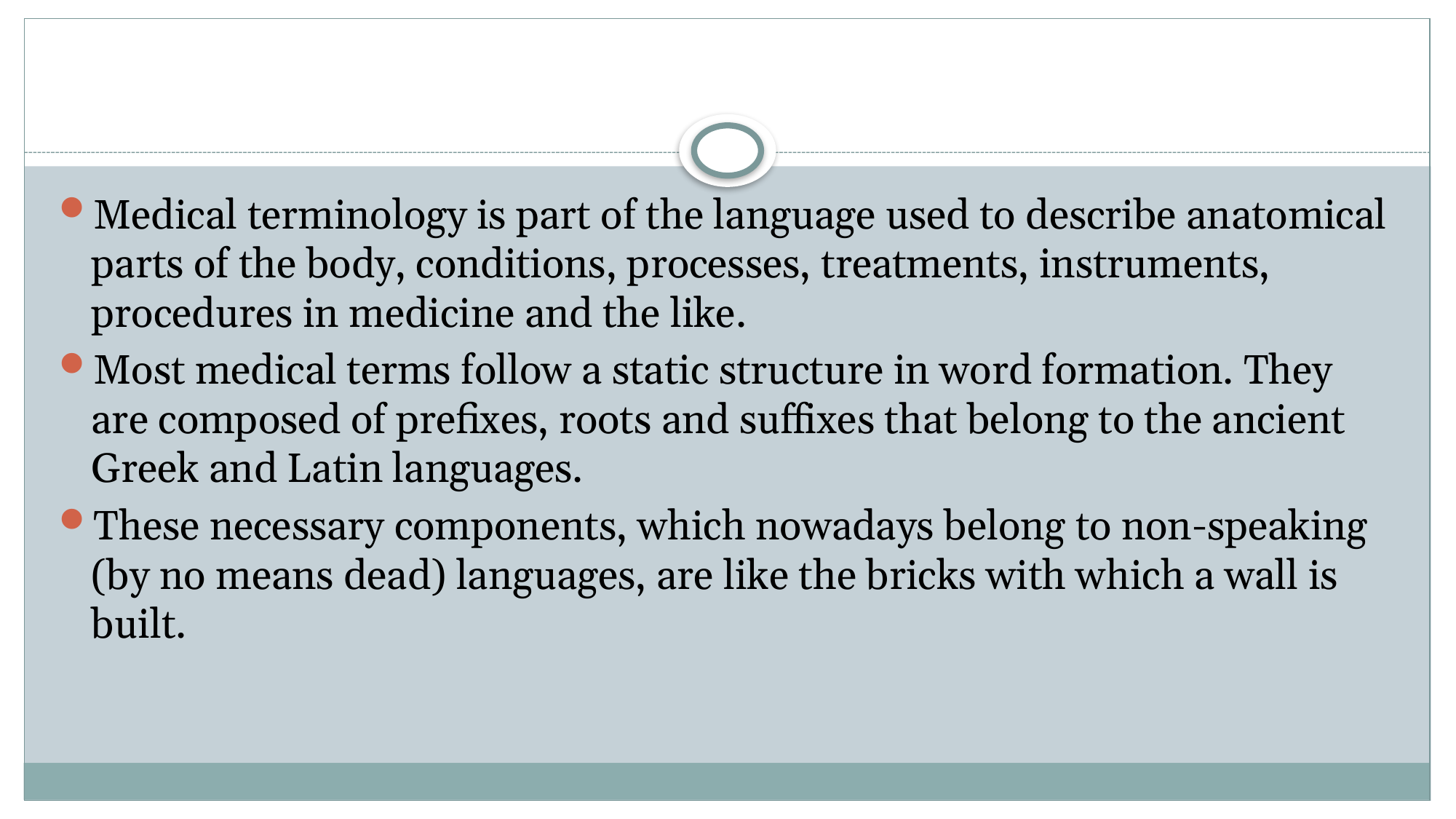

#
Medical terminology is part of the language used to describe anatomical parts of the body, conditions, processes, treatments, instruments, procedures in medicine and the like.
Most medical terms follow a static structure in word formation. They are composed of prefixes, roots and suffixes that belong to the ancient Greek and Latin languages.
These necessary components, which nowadays belong to non-speaking (by no means dead) languages, are like the bricks with which a wall is built.